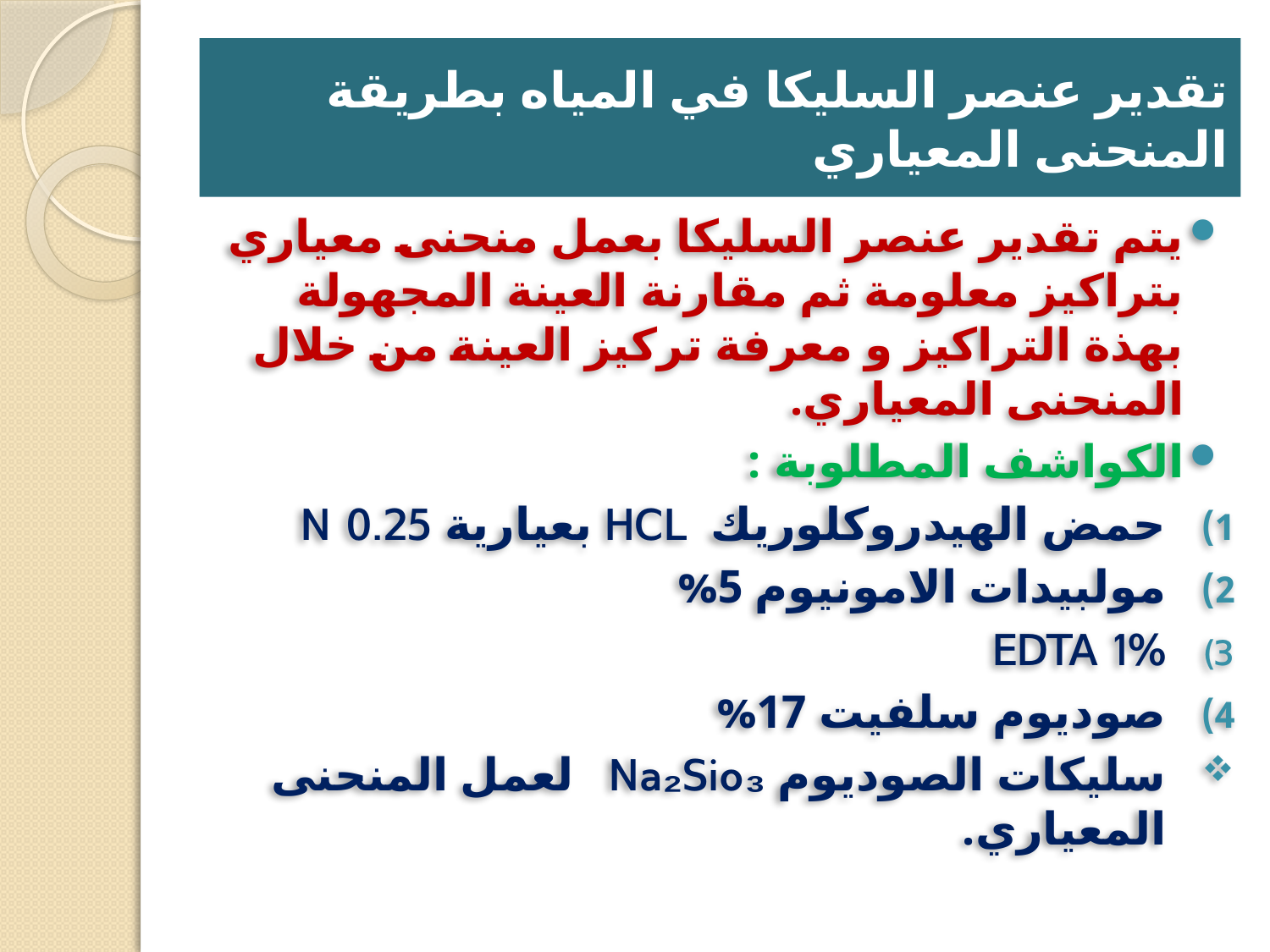

# تقدير عنصر السليكا في المياه بطريقة المنحنى المعياري
يتم تقدير عنصر السليكا بعمل منحنى معياري بتراكيز معلومة ثم مقارنة العينة المجهولة بهذة التراكيز و معرفة تركيز العينة من خلال المنحنى المعياري.
الكواشف المطلوبة :
حمض الهيدروكلوريك  HCL بعيارية N 0.25
مولبيدات الامونيوم 5%
EDTA 1%
صوديوم سلفيت 17%
سليكات الصوديوم Na₂Sio₃   لعمل المنحنى المعياري.